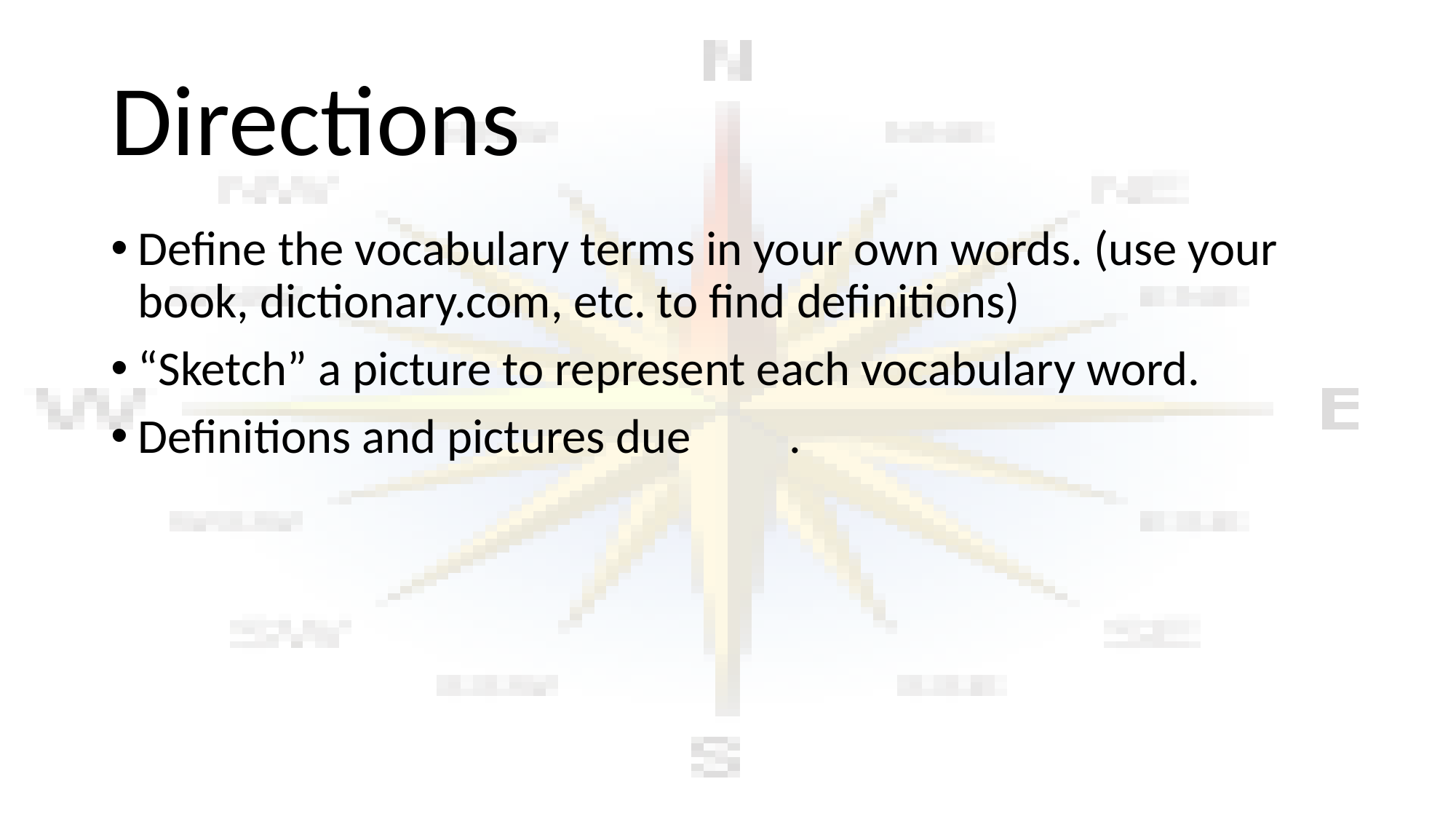

# Directions
Define the vocabulary terms in your own words. (use your book, dictionary.com, etc. to find definitions)
“Sketch” a picture to represent each vocabulary word.
Definitions and pictures due         .